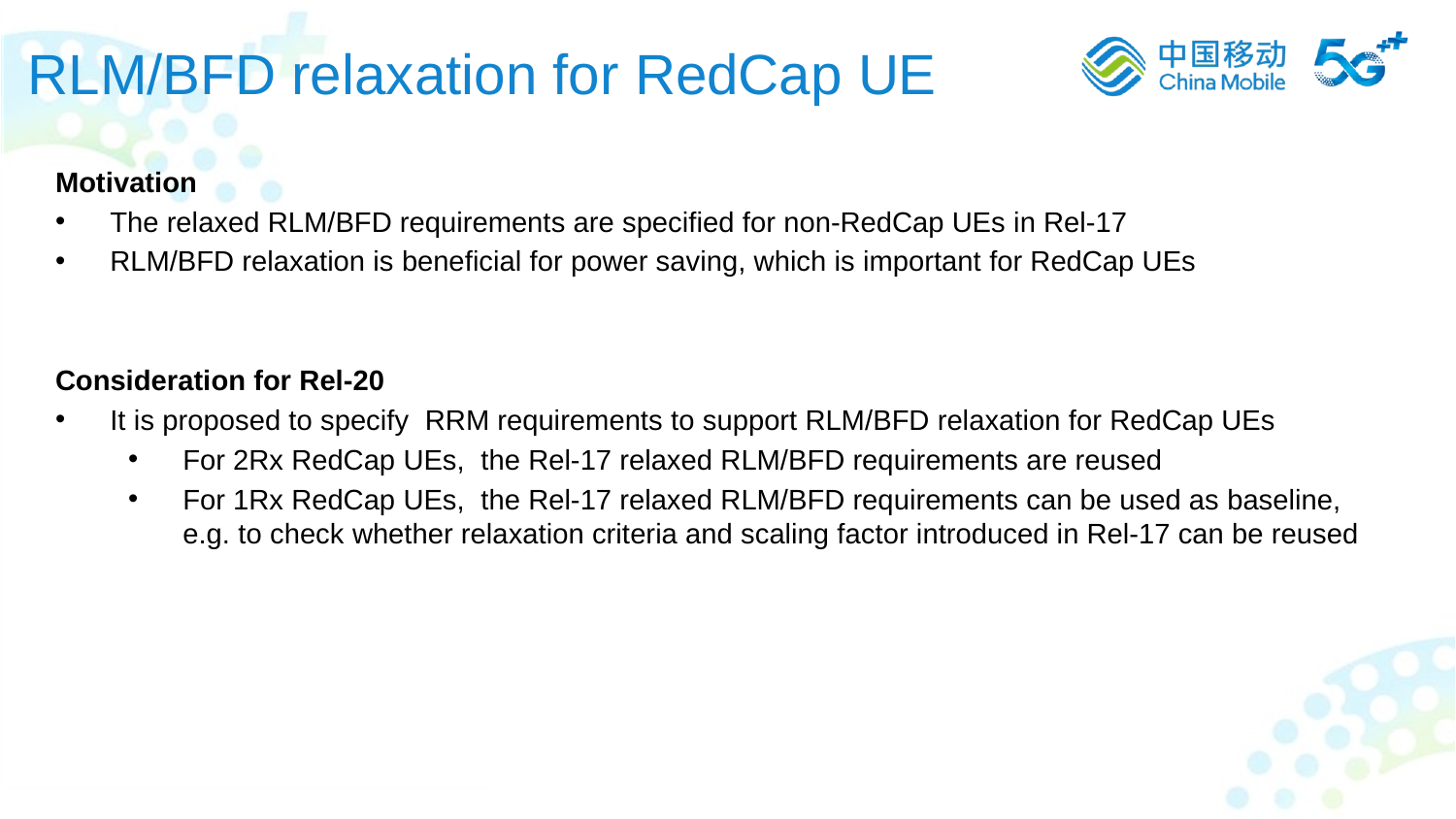

RLM/BFD relaxation for RedCap UE
Motivation
The relaxed RLM/BFD requirements are specified for non-RedCap UEs in Rel-17
RLM/BFD relaxation is beneficial for power saving, which is important for RedCap UEs

Consideration for Rel-20
It is proposed to specify  RRM requirements to support RLM/BFD relaxation for RedCap UEs
For 2Rx RedCap UEs,  the Rel-17 relaxed RLM/BFD requirements are reused
For 1Rx RedCap UEs,  the Rel-17 relaxed RLM/BFD requirements can be used as baseline, e.g. to check whether relaxation criteria and scaling factor introduced in Rel-17 can be reused